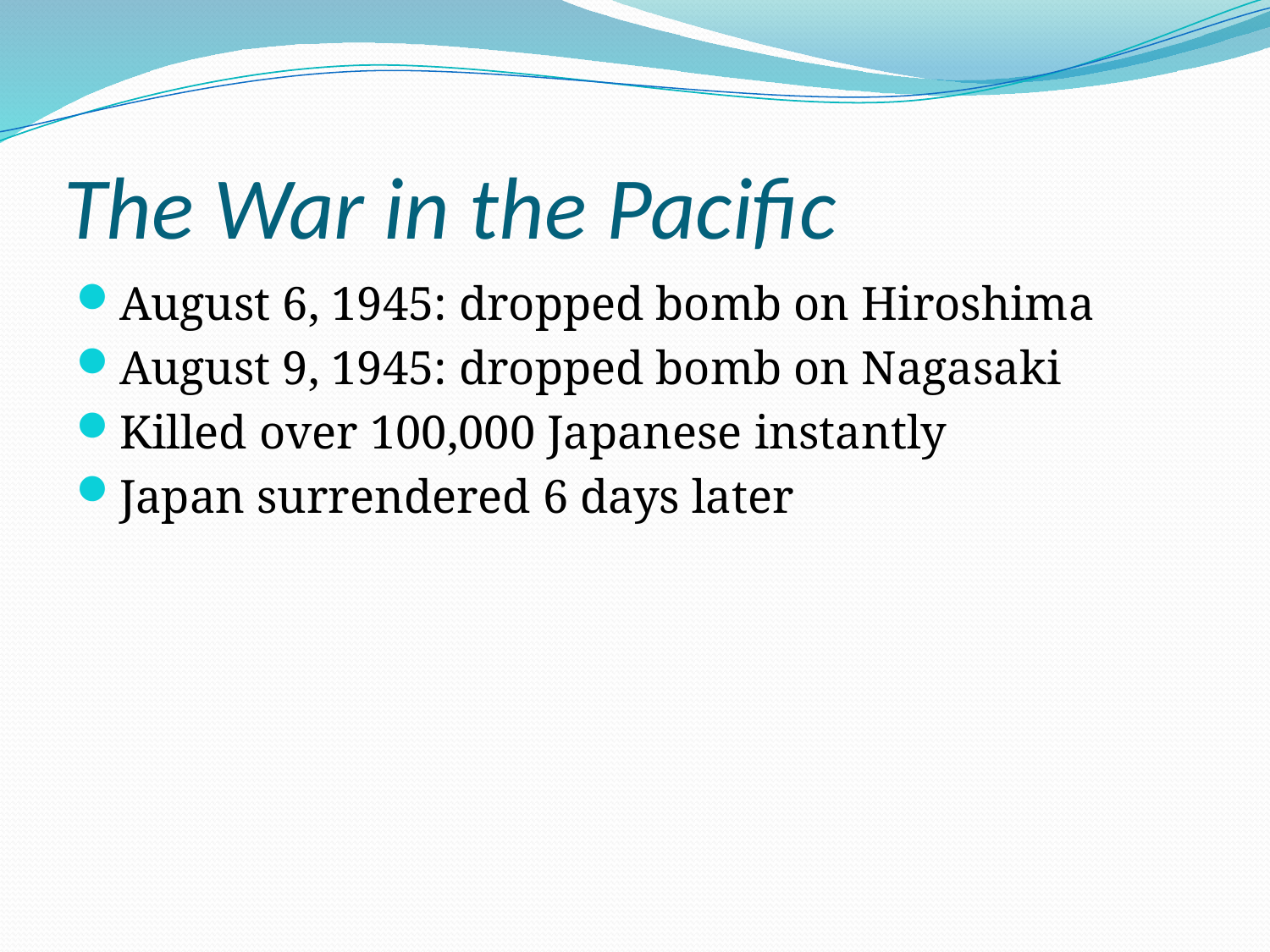

# The War in the Pacific
August 6, 1945: dropped bomb on Hiroshima
August 9, 1945: dropped bomb on Nagasaki
Killed over 100,000 Japanese instantly
Japan surrendered 6 days later